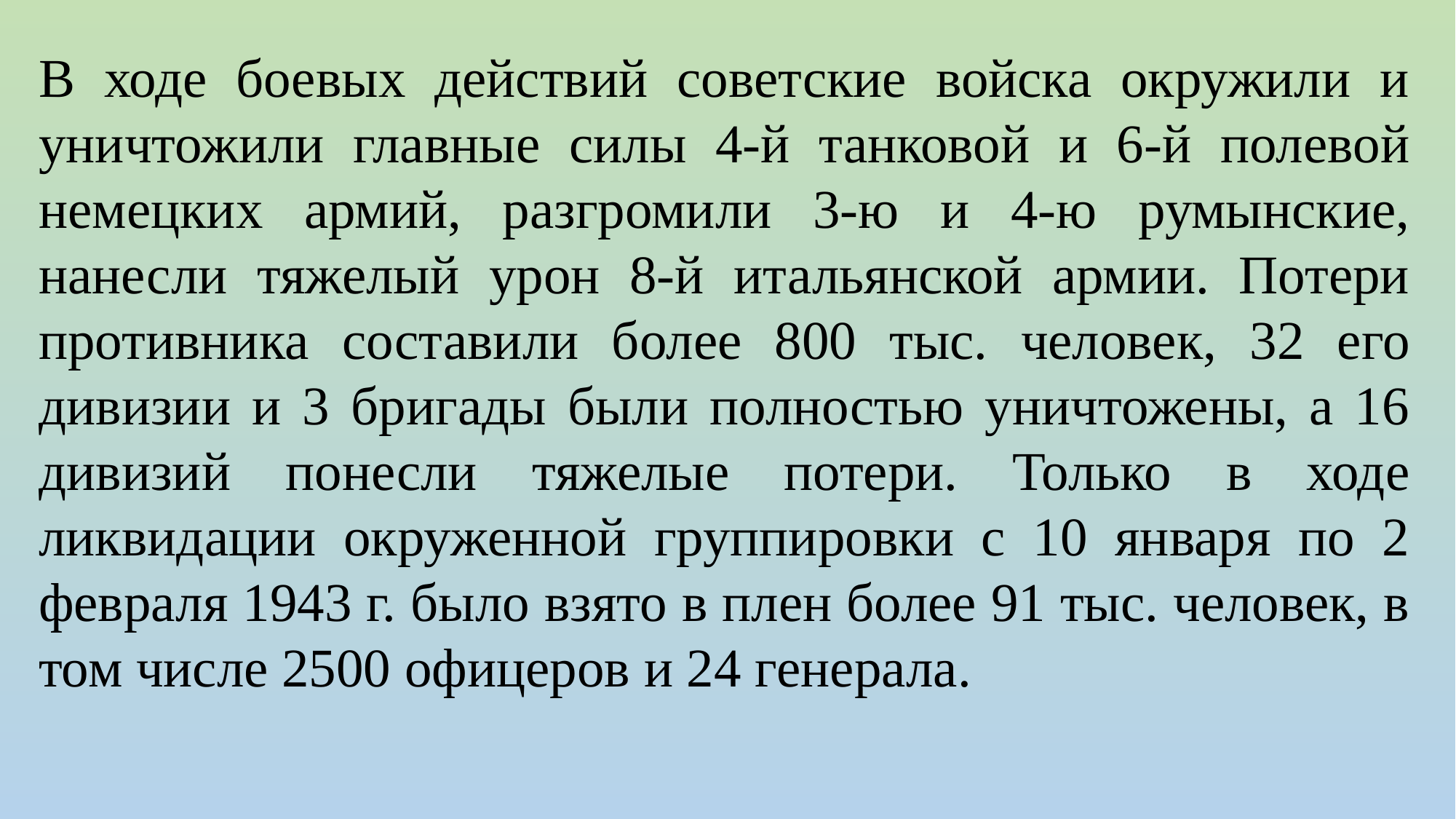

В ходе боевых действий советские войска окружили и уничтожили главные силы 4-й танковой и 6-й полевой немецких армий, разгромили 3-ю и 4-ю румынские, нанесли тяжелый урон 8-й итальянской армии. Потери противника составили более 800 тыс. человек, 32 его дивизии и 3 бригады были полностью уничтожены, а 16 дивизий понесли тяжелые потери. Только в ходе ликвидации окруженной группировки с 10 января по 2 февраля 1943 г. было взято в плен более 91 тыс. человек, в том числе 2500 офицеров и 24 генерала.